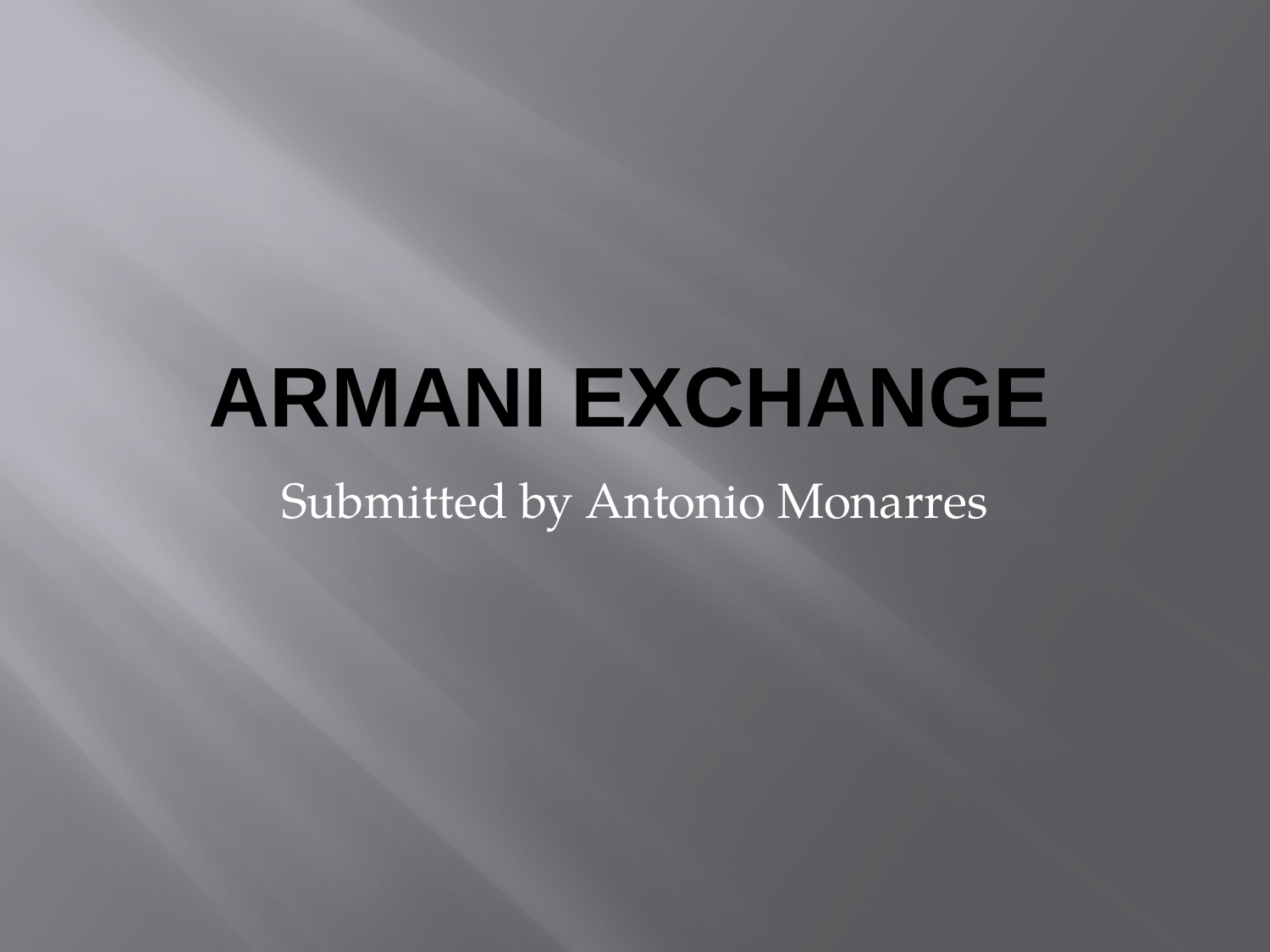

# Armani Exchange
Submitted by Antonio Monarres